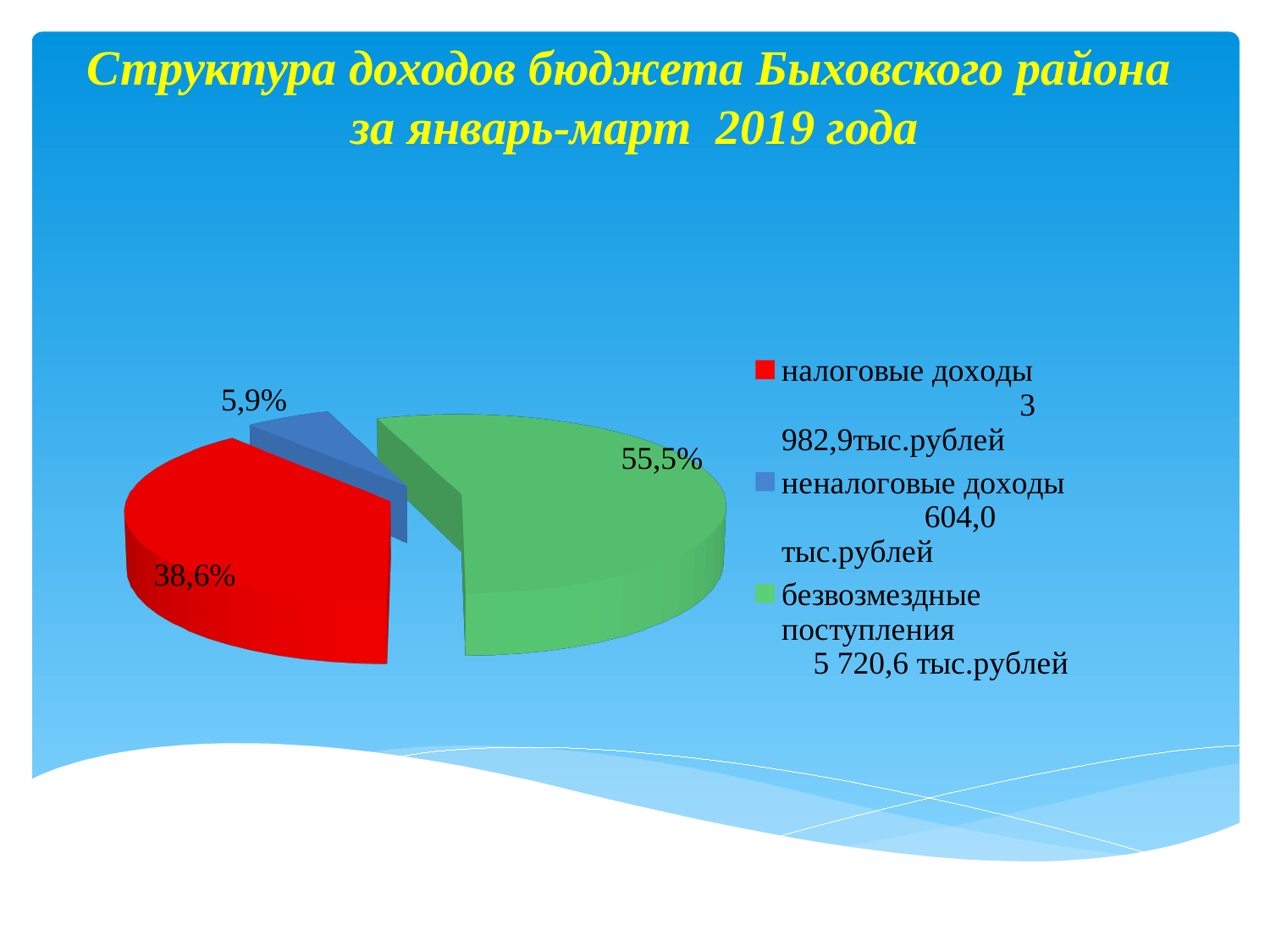

# Структура доходов бюджета Быховского района за январь-март  2019 года

[unsupported chart]